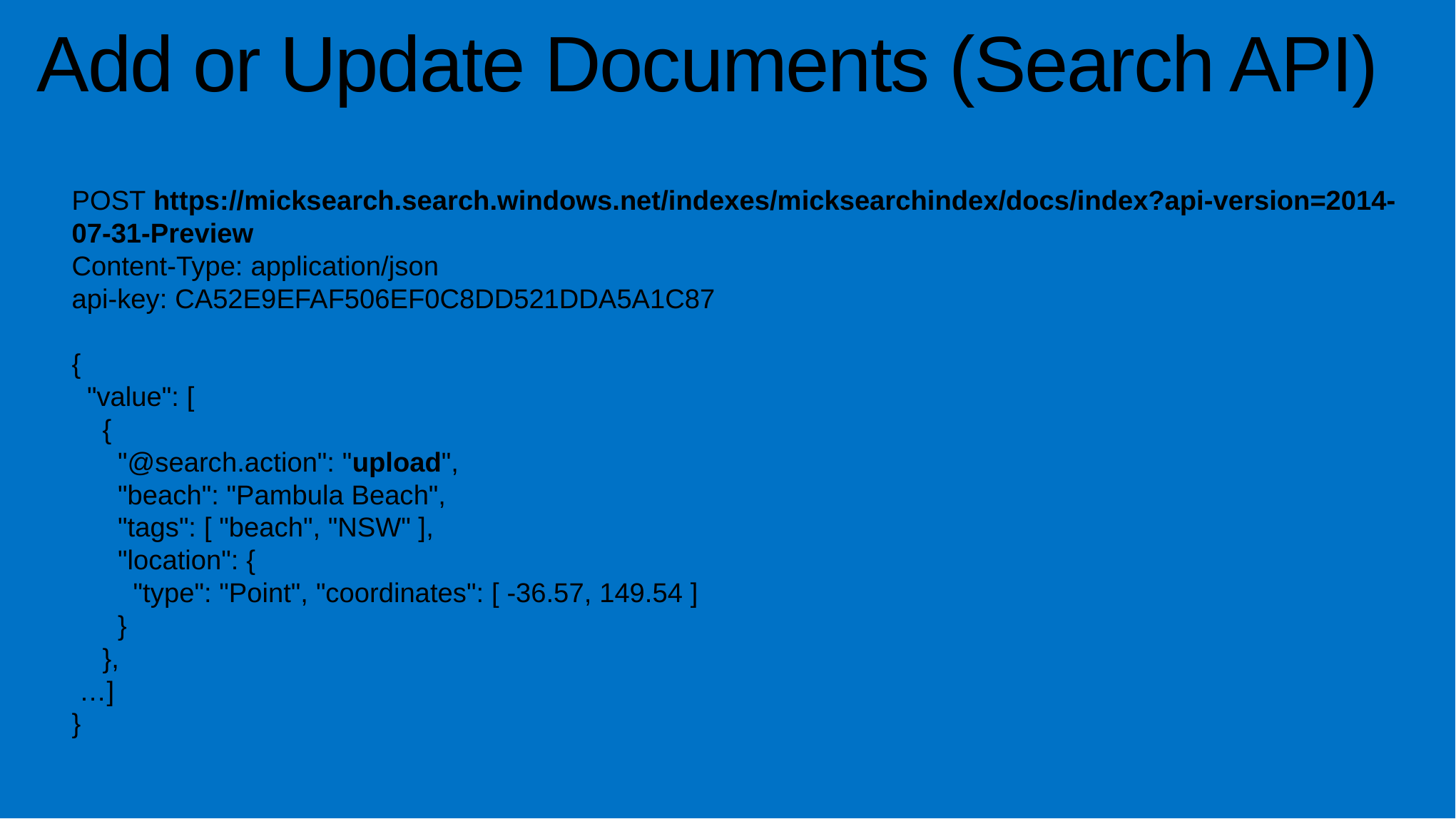

# Add or Update Documents (Search API)
POST https://micksearch.search.windows.net/indexes/micksearchindex/docs/index?api-version=2014-07-31-Preview
Content-Type: application/json
api-key: CA52E9EFAF506EF0C8DD521DDA5A1C87

{
  "value": [
    {
      "@search.action": "upload",
      "beach": "Pambula Beach",
      "tags": [ "beach", "NSW" ],
      "location": {
        "type": "Point", "coordinates": [ -36.57, 149.54 ]
      }
    },
 …]
}